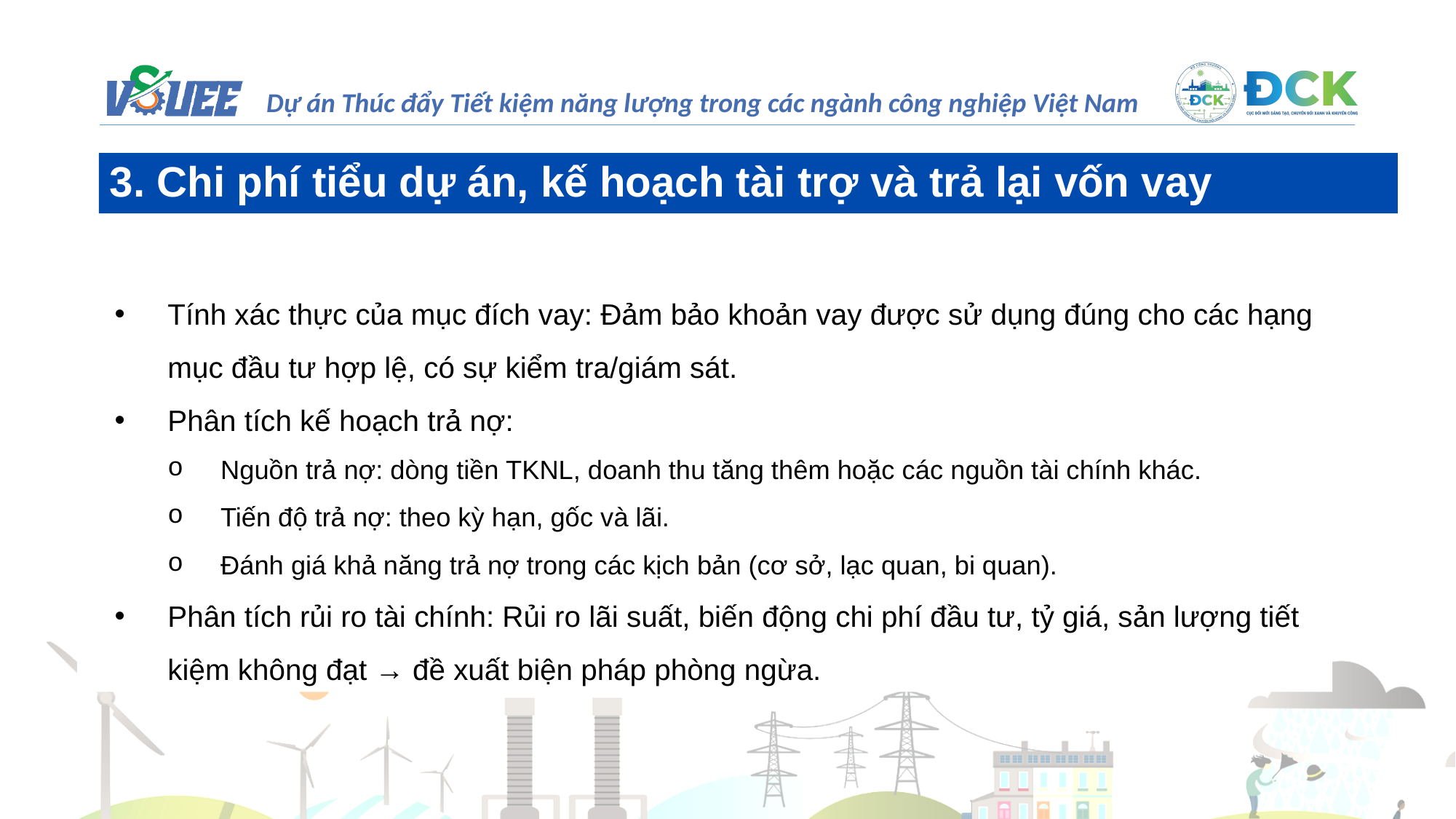

3. Chi phí tiểu dự án, kế hoạch tài trợ và trả lại vốn vay
Tính xác thực của mục đích vay: Đảm bảo khoản vay được sử dụng đúng cho các hạng mục đầu tư hợp lệ, có sự kiểm tra/giám sát.
Phân tích kế hoạch trả nợ:
Nguồn trả nợ: dòng tiền TKNL, doanh thu tăng thêm hoặc các nguồn tài chính khác.
Tiến độ trả nợ: theo kỳ hạn, gốc và lãi.
Đánh giá khả năng trả nợ trong các kịch bản (cơ sở, lạc quan, bi quan).
Phân tích rủi ro tài chính: Rủi ro lãi suất, biến động chi phí đầu tư, tỷ giá, sản lượng tiết kiệm không đạt → đề xuất biện pháp phòng ngừa.